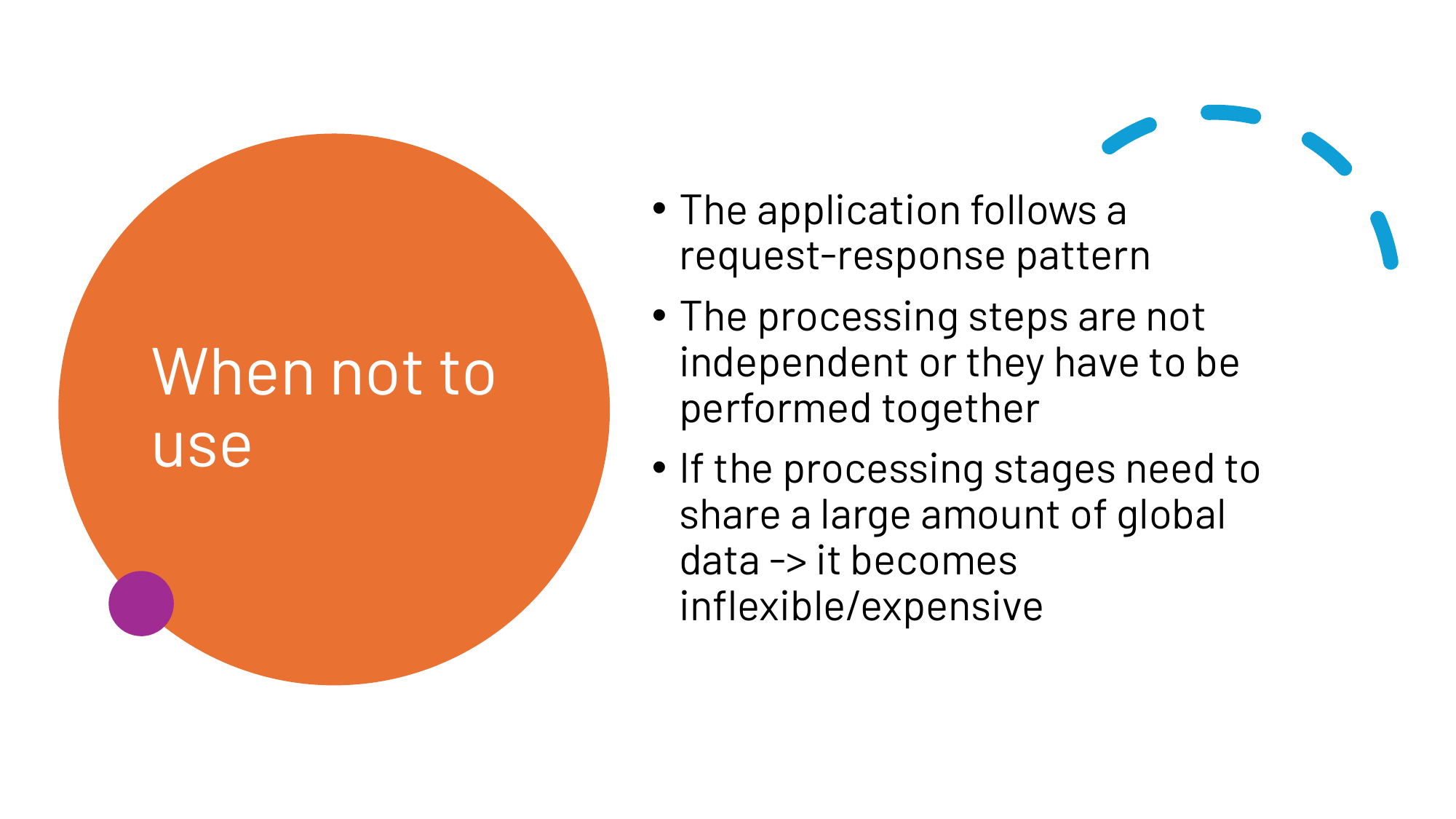

# When not to use
The application follows a request-response pattern
The processing steps are not independent or they have to be performed together
If the processing stages need to share a large amount of global data -> it becomes inflexible/expensive